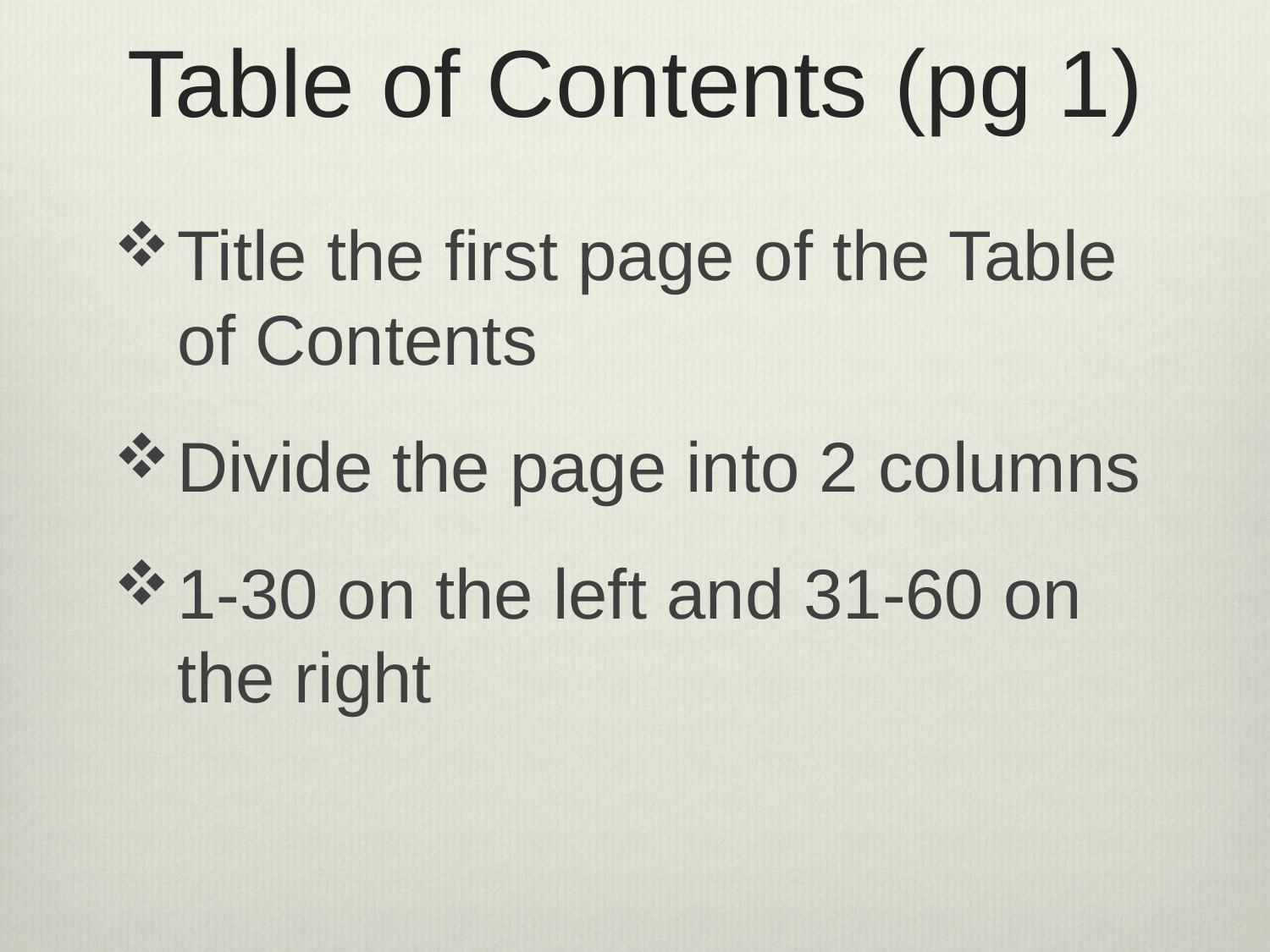

# Table of Contents (pg 1)
Title the first page of the Table of Contents
Divide the page into 2 columns
1-30 on the left and 31-60 on the right